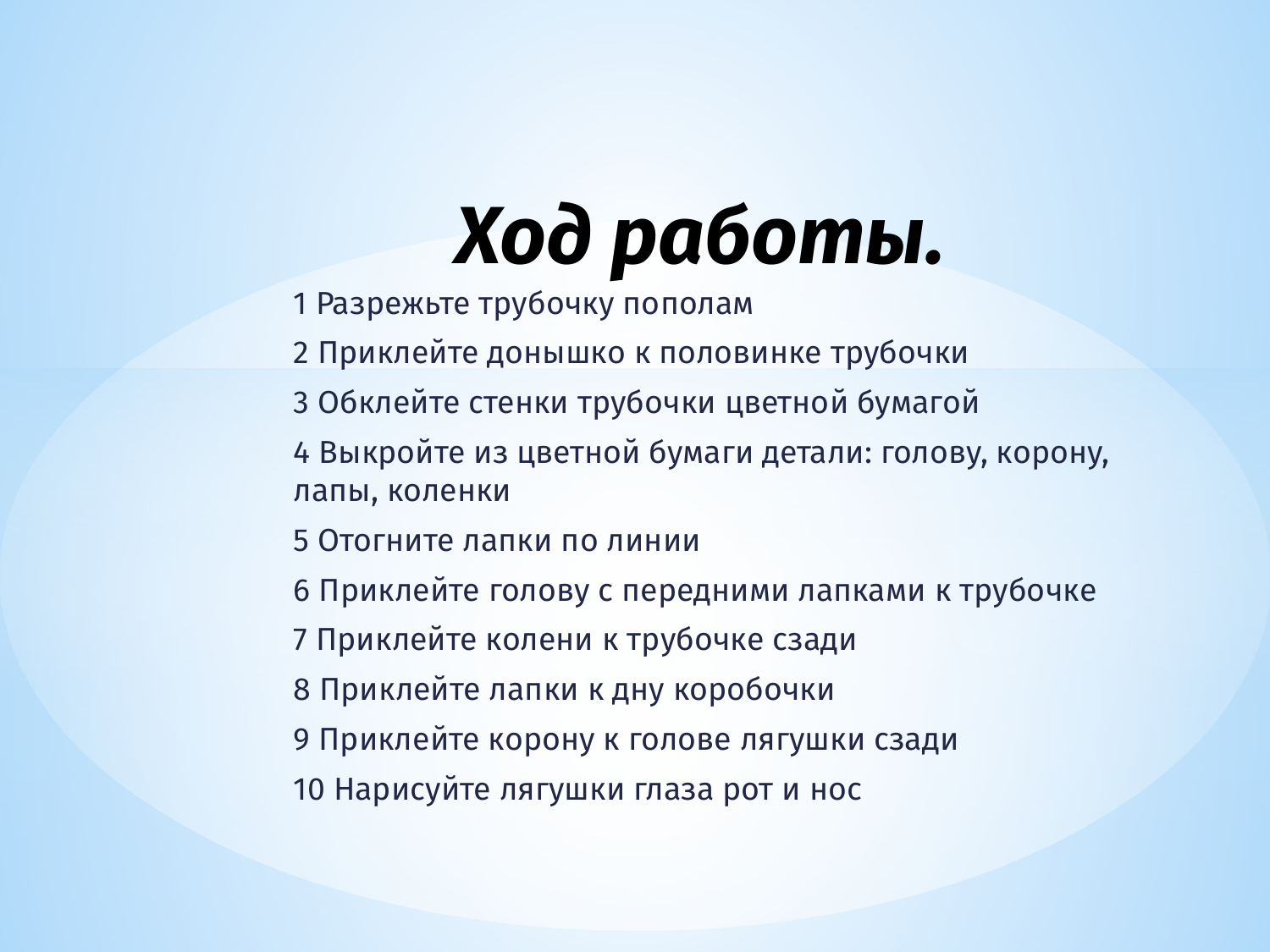

# Ход работы.
1 Разрежьте трубочку пополам
2 Приклейте донышко к половинке трубочки
3 Обклейте стенки трубочки цветной бумагой
4 Выкройте из цветной бумаги детали: голову, корону, лапы, коленки
5 Отогните лапки по линии
6 Приклейте голову с передними лапками к трубочке
7 Приклейте колени к трубочке сзади
8 Приклейте лапки к дну коробочки
9 Приклейте корону к голове лягушки сзади
10 Нарисуйте лягушки глаза рот и нос